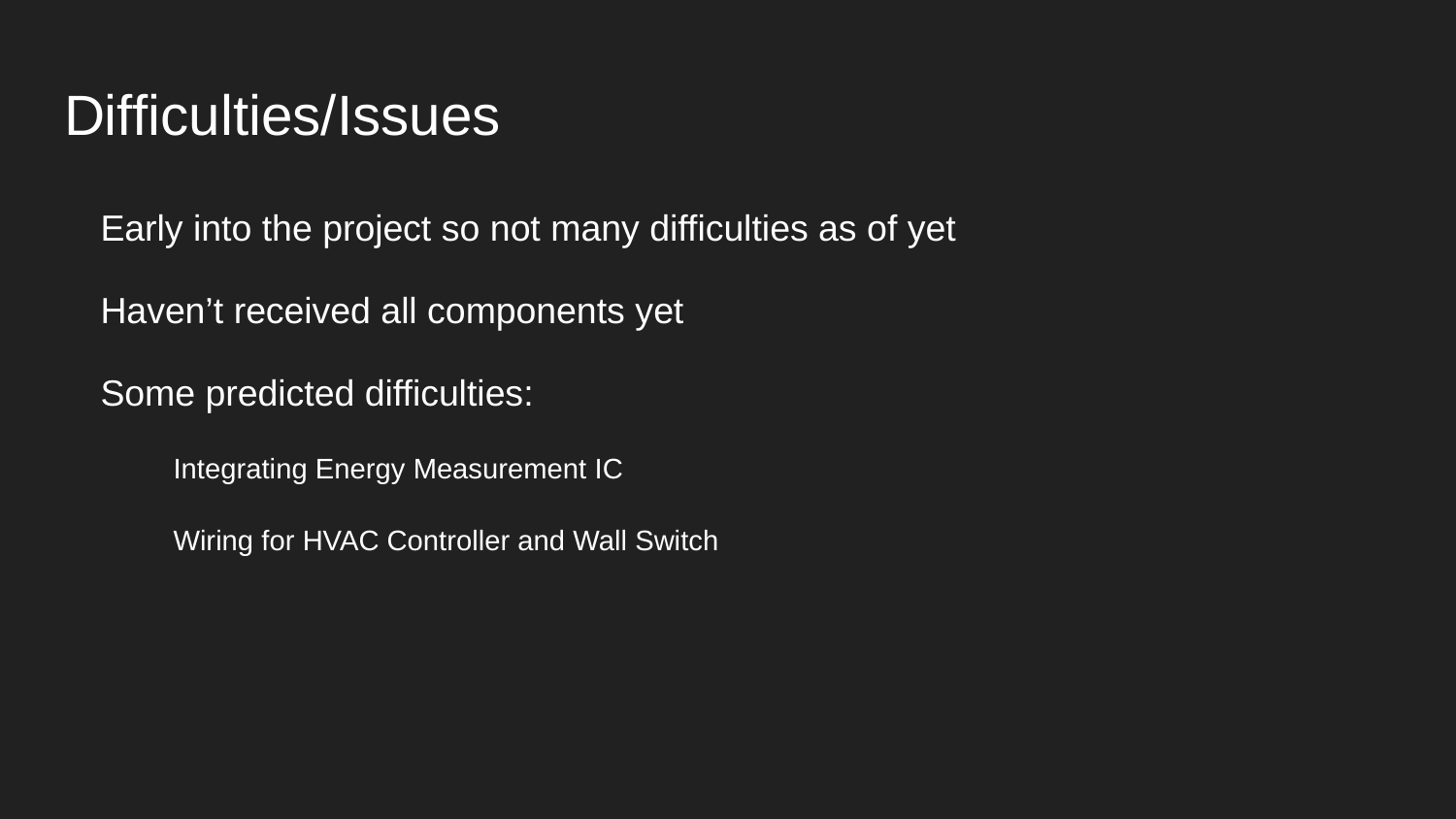

# Difficulties/Issues
Early into the project so not many difficulties as of yet
Haven’t received all components yet
Some predicted difficulties:
Integrating Energy Measurement IC
Wiring for HVAC Controller and Wall Switch